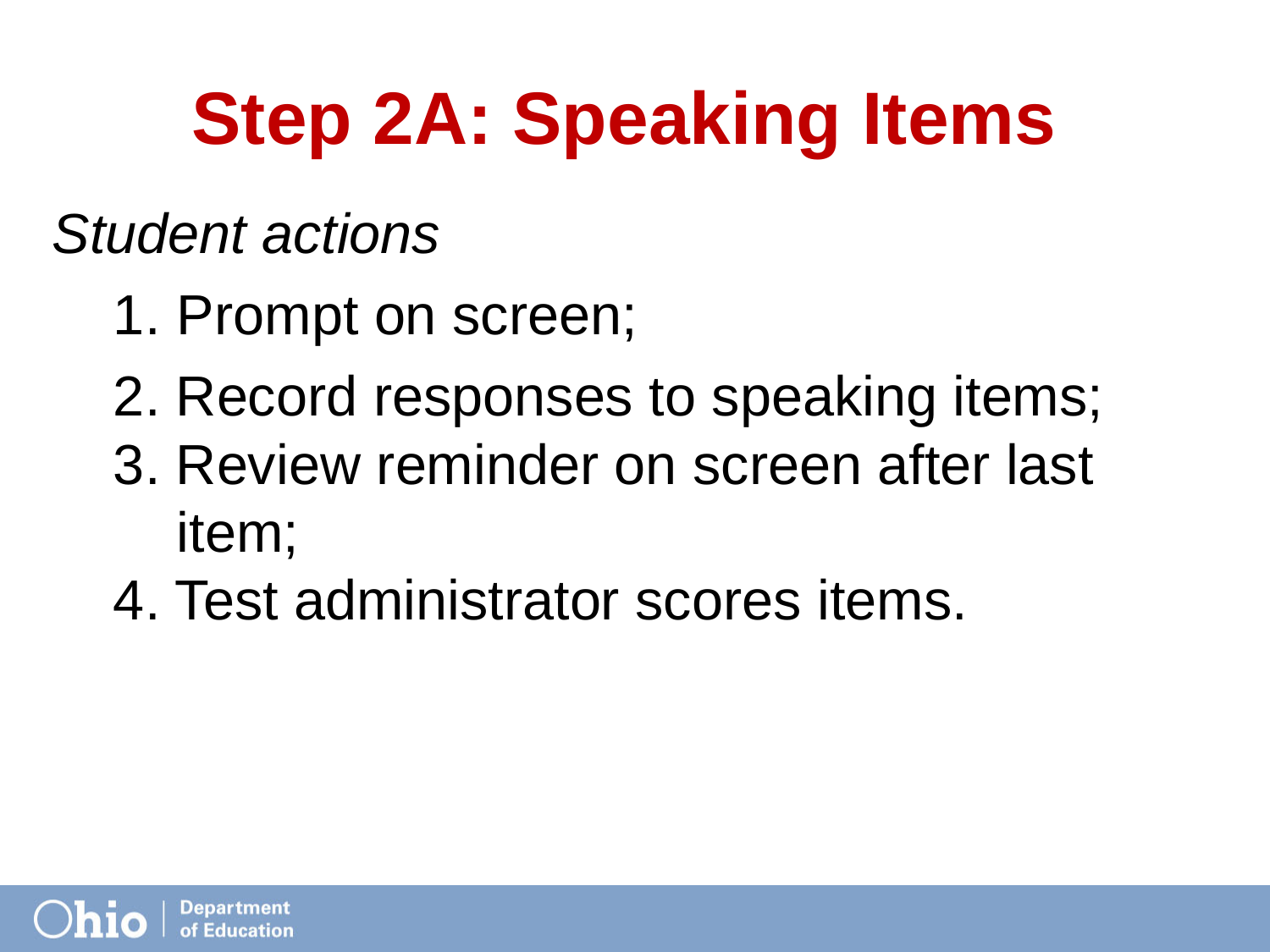

# Step 2A: Speaking Items
Student actions
1. 	Prompt on screen;
2. Record responses to speaking items;
3. Review reminder on screen after last item;
4. Test administrator scores items.